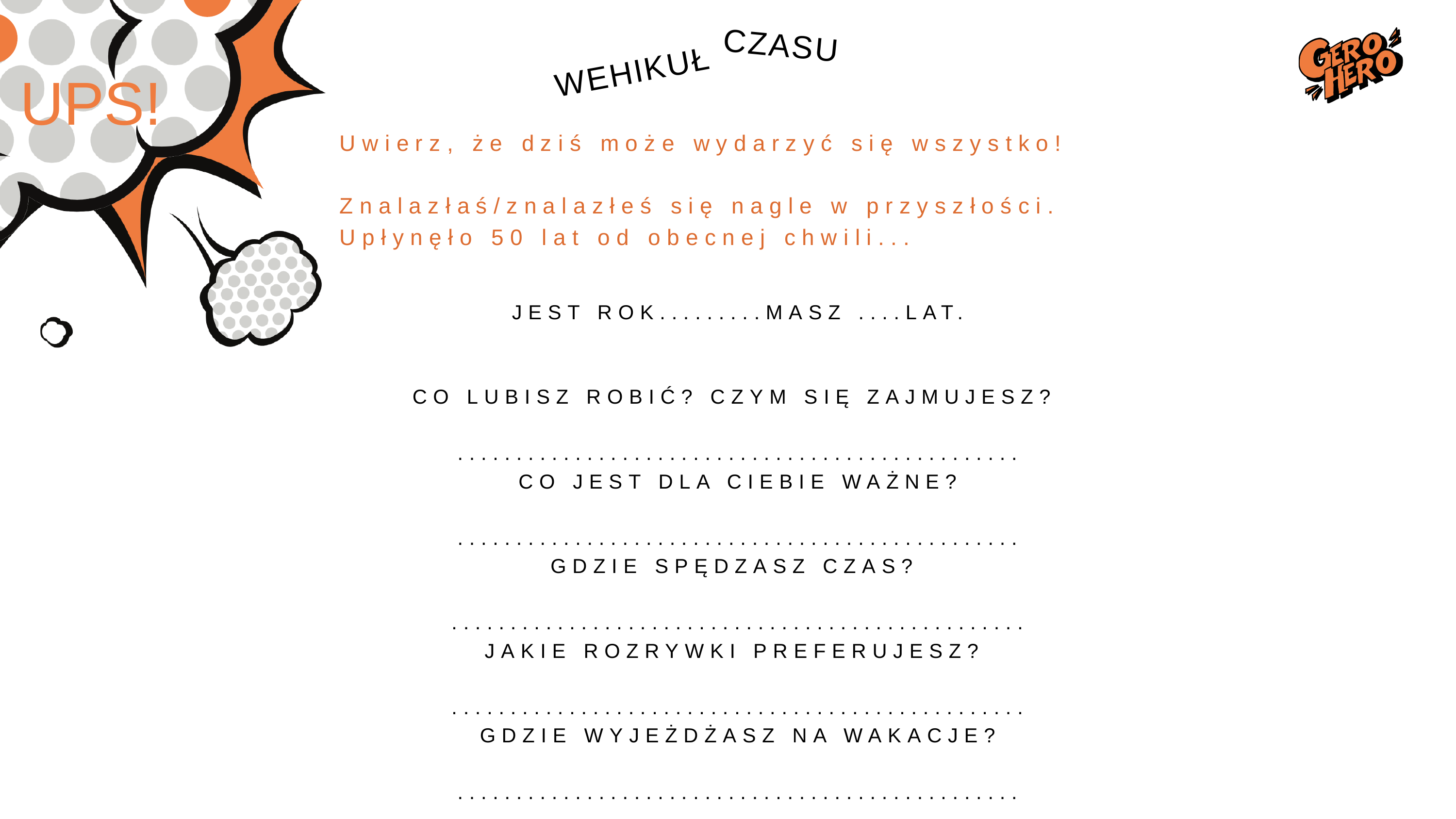

Wehikuł czasu

CZASU
WEHIKUŁ

UPS!
Uwierz, że dziś może wydarzyć się wszystko!

Znalazłaś/znalazłeś się nagle w przyszłości.
Upłynęło 50 lat od obecnej chwili...
JEST ROK.........MASZ ....LAT.

CO LUBISZ ROBIĆ? CZYM SIĘ ZAJMUJESZ?

................................................
CO JEST DLA CIEBIE WAŻNE?

................................................
GDZIE SPĘDZASZ CZAS?

.................................................
JAKIE ROZRYWKI PREFERUJESZ?

.................................................
GDZIE WYJEŻDŻASZ NA WAKACJE?

................................................